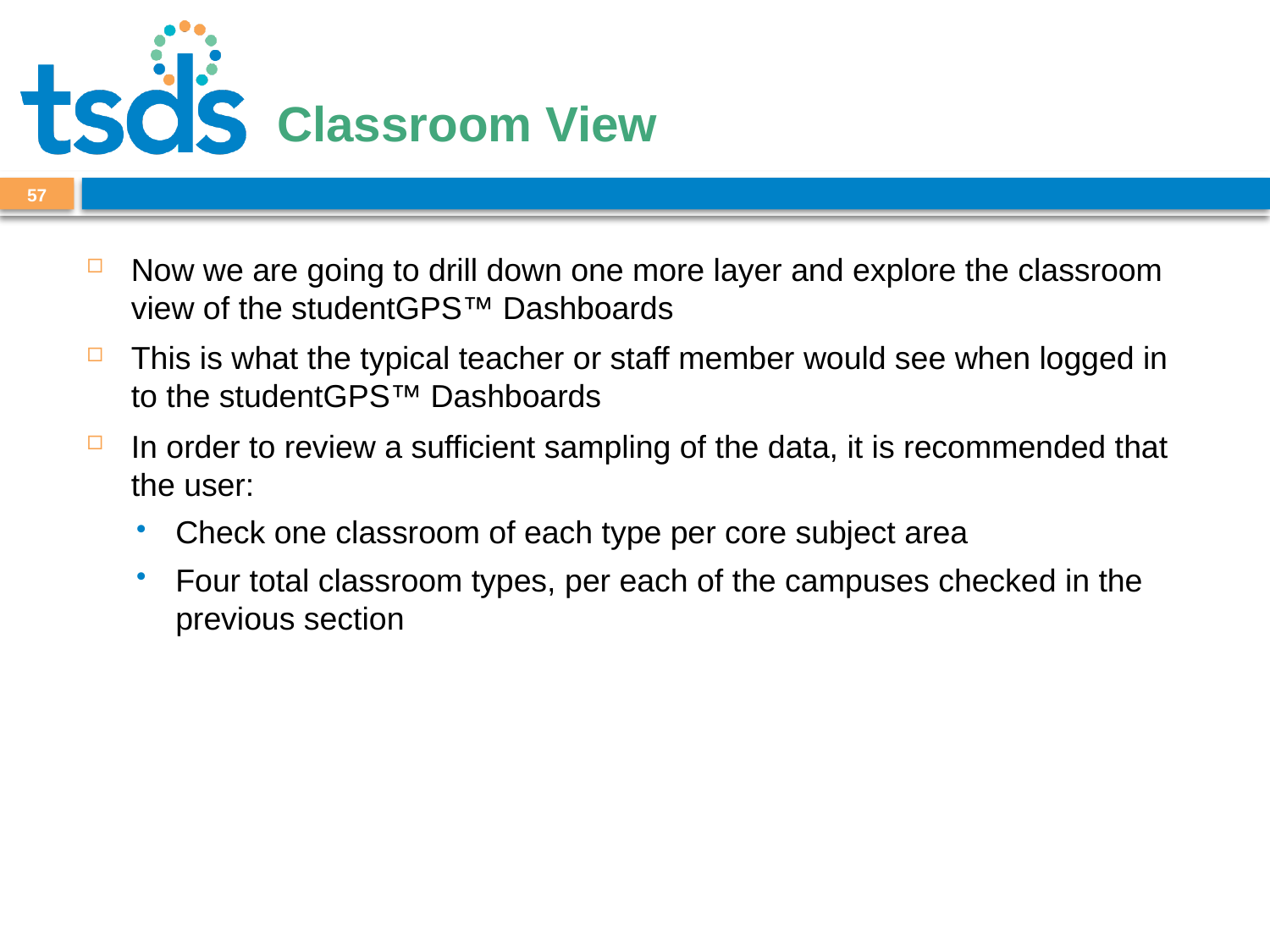

# Classroom View
57
Now we are going to drill down one more layer and explore the classroom view of the studentGPS™ Dashboards
This is what the typical teacher or staff member would see when logged in to the studentGPS™ Dashboards
In order to review a sufficient sampling of the data, it is recommended that the user:
Check one classroom of each type per core subject area
Four total classroom types, per each of the campuses checked in the previous section